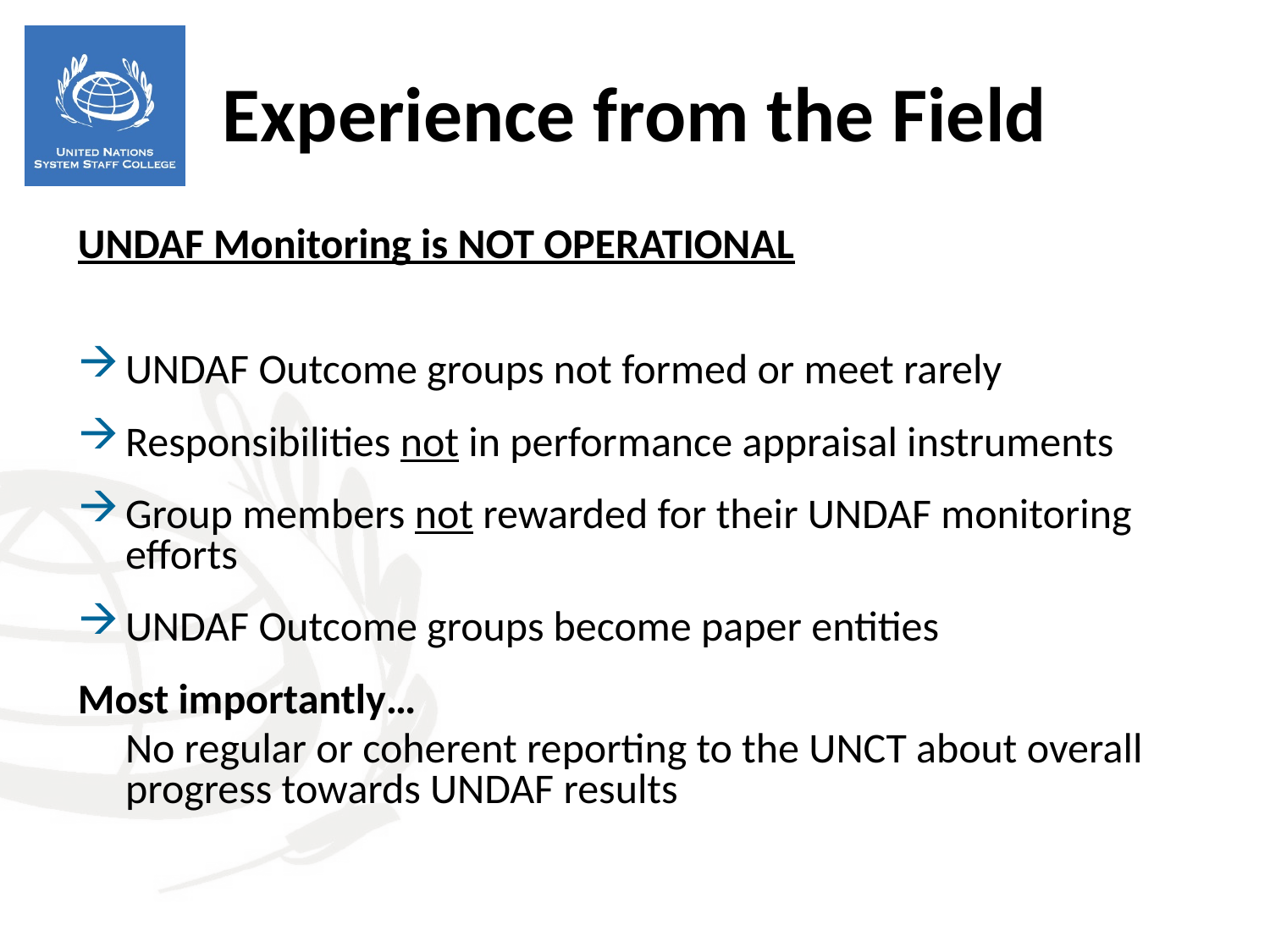

Experience from the Field

UNDAF Monitoring is NOT OPERATIONAL

UNDAF Outcome groups not formed or meet rarely
Responsibilities not in performance appraisal instruments
Group members not rewarded for their UNDAF monitoring efforts
UNDAF Outcome groups become paper entities
Most importantly…
	No regular or coherent reporting to the UNCT about overall progress towards UNDAF results